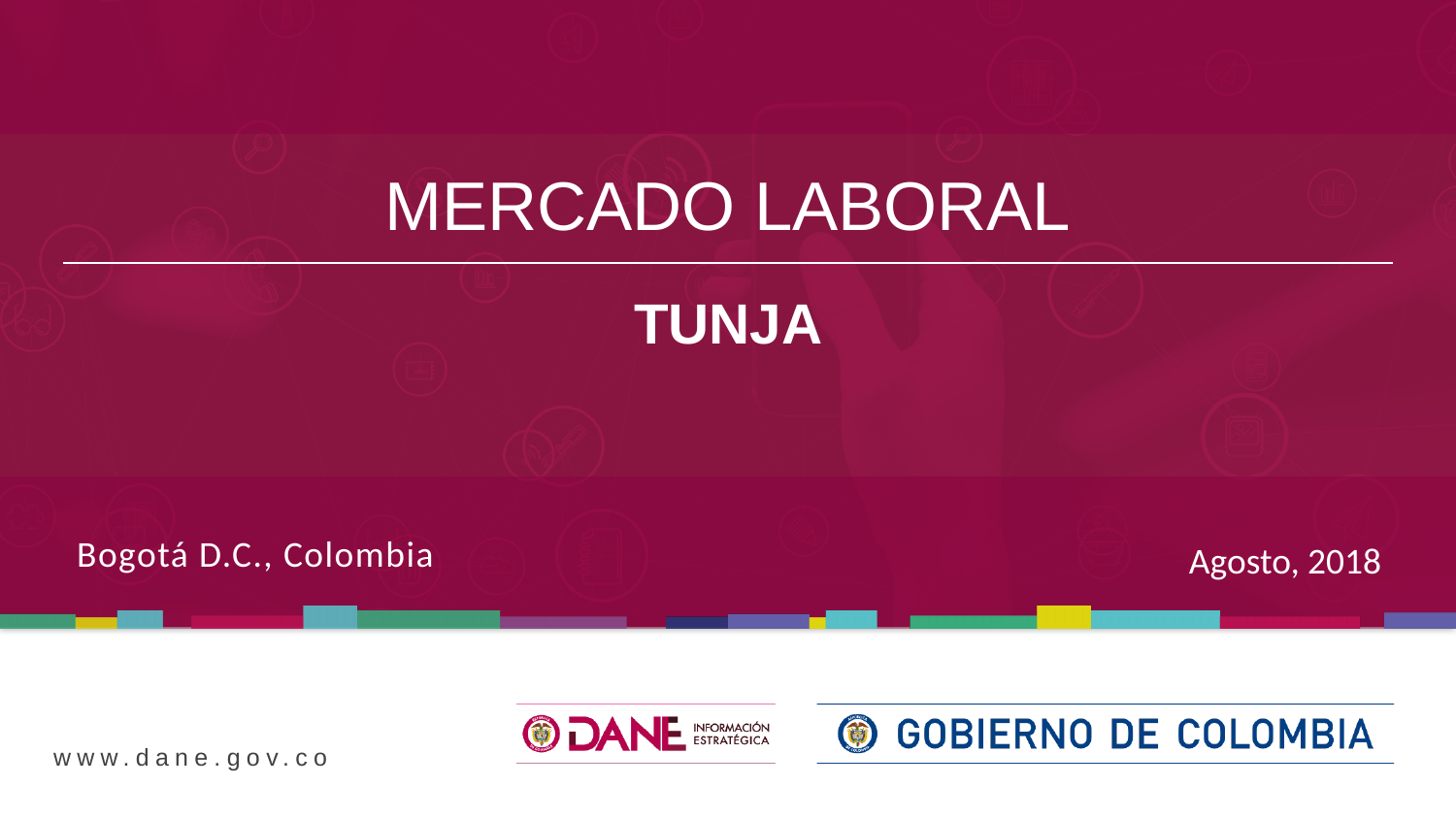

MERCADO LABORAL
TUNJA
Bogotá D.C., Colombia
Agosto, 2018